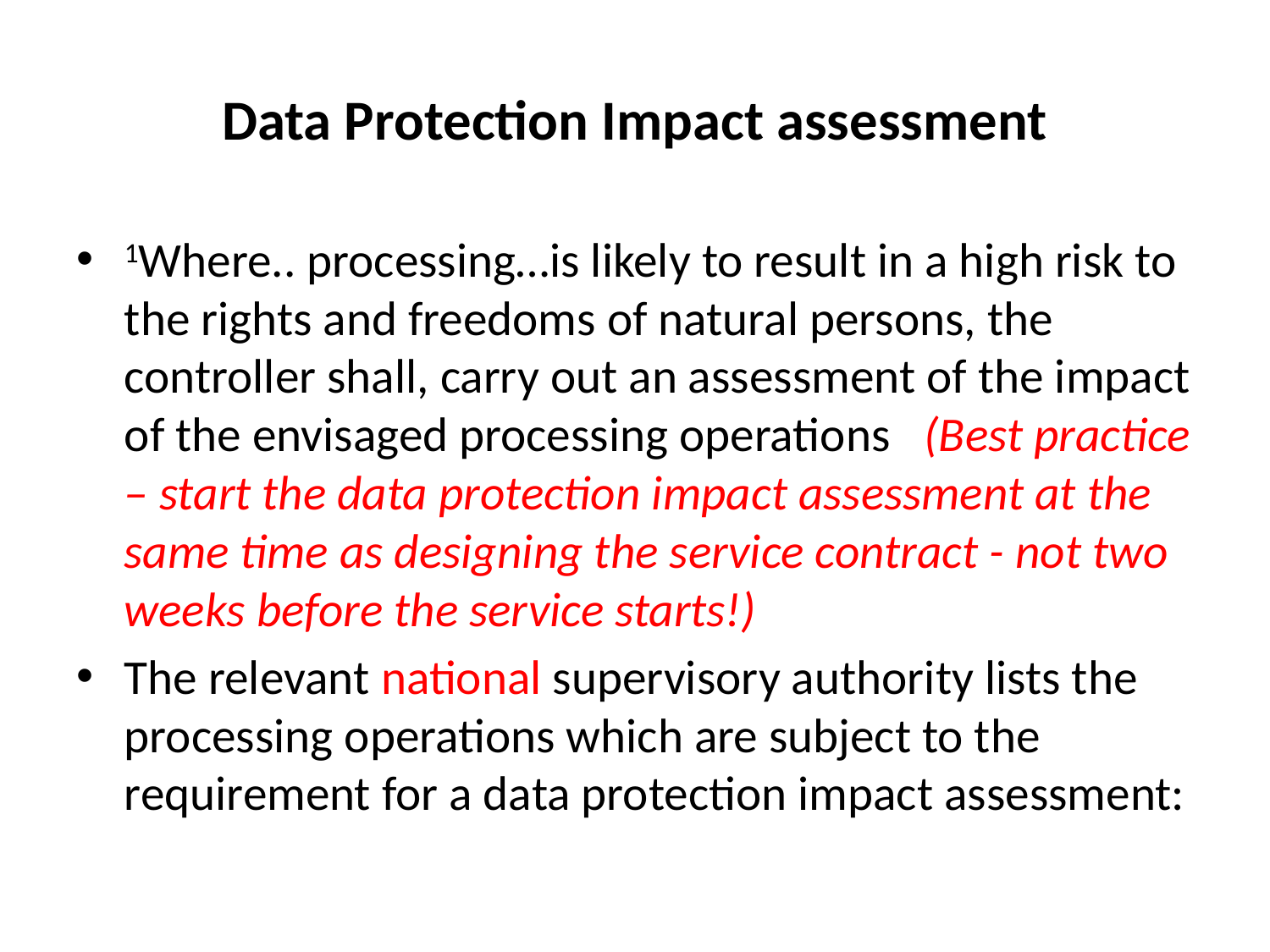

# Data Protection Impact assessment
1Where.. processing…is likely to result in a high risk to the rights and freedoms of natural persons, the controller shall, carry out an assessment of the impact of the envisaged processing operations   (Best practice – start the data protection impact assessment at the same time as designing the service contract - not two weeks before the service starts!)
The relevant national supervisory authority lists the processing operations which are subject to the requirement for a data protection impact assessment: